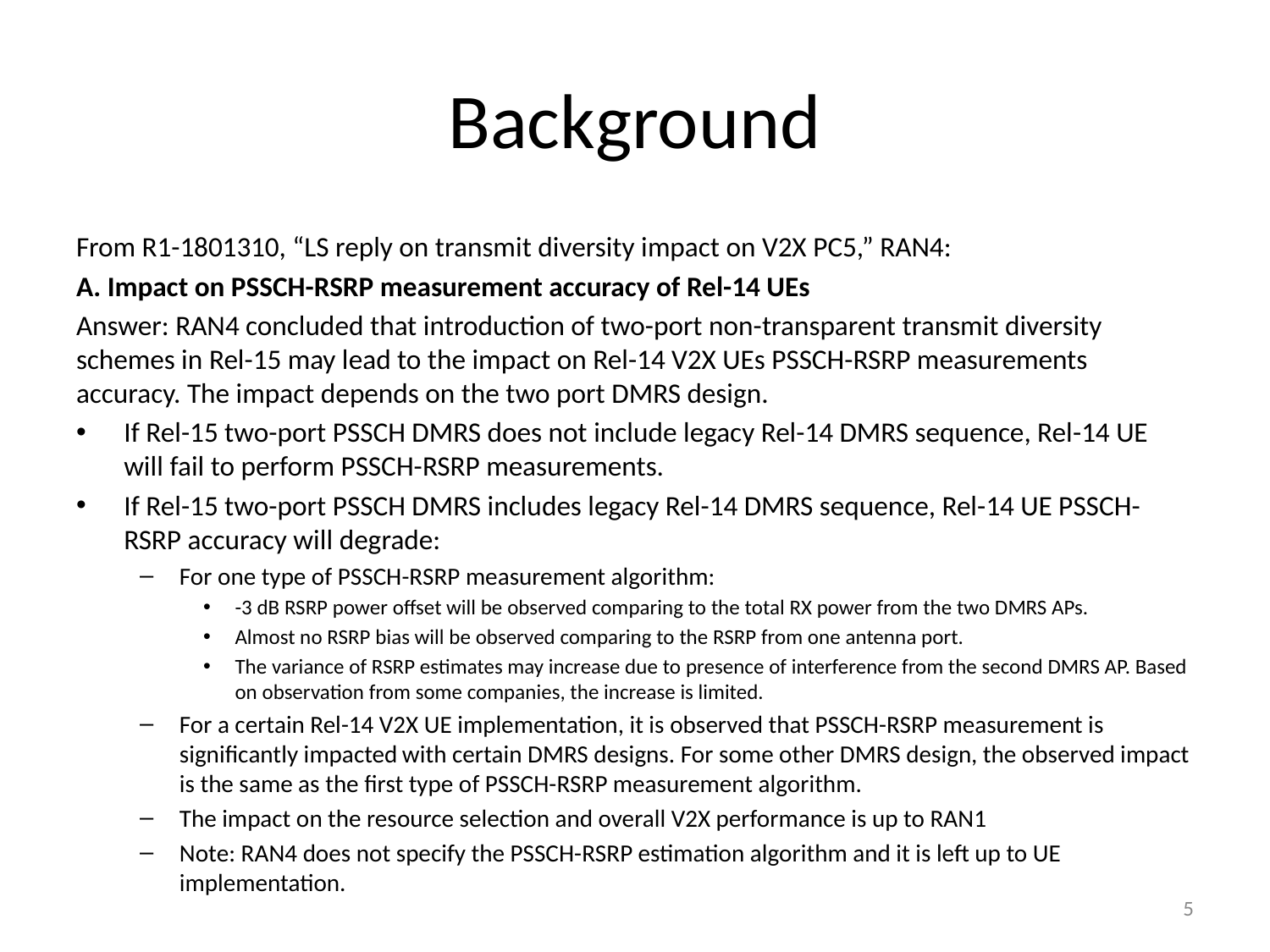

# Background
From R1-1801310, “LS reply on transmit diversity impact on V2X PC5,” RAN4:
A. Impact on PSSCH-RSRP measurement accuracy of Rel-14 UEs
Answer: RAN4 concluded that introduction of two-port non-transparent transmit diversity schemes in Rel-15 may lead to the impact on Rel-14 V2X UEs PSSCH-RSRP measurements accuracy. The impact depends on the two port DMRS design.
If Rel-15 two-port PSSCH DMRS does not include legacy Rel-14 DMRS sequence, Rel-14 UE will fail to perform PSSCH-RSRP measurements.
If Rel-15 two-port PSSCH DMRS includes legacy Rel-14 DMRS sequence, Rel-14 UE PSSCH-RSRP accuracy will degrade:
For one type of PSSCH-RSRP measurement algorithm:
-3 dB RSRP power offset will be observed comparing to the total RX power from the two DMRS APs.
Almost no RSRP bias will be observed comparing to the RSRP from one antenna port.
The variance of RSRP estimates may increase due to presence of interference from the second DMRS AP. Based on observation from some companies, the increase is limited.
For a certain Rel-14 V2X UE implementation, it is observed that PSSCH-RSRP measurement is significantly impacted with certain DMRS designs. For some other DMRS design, the observed impact is the same as the first type of PSSCH-RSRP measurement algorithm.
The impact on the resource selection and overall V2X performance is up to RAN1
Note: RAN4 does not specify the PSSCH-RSRP estimation algorithm and it is left up to UE implementation.

5